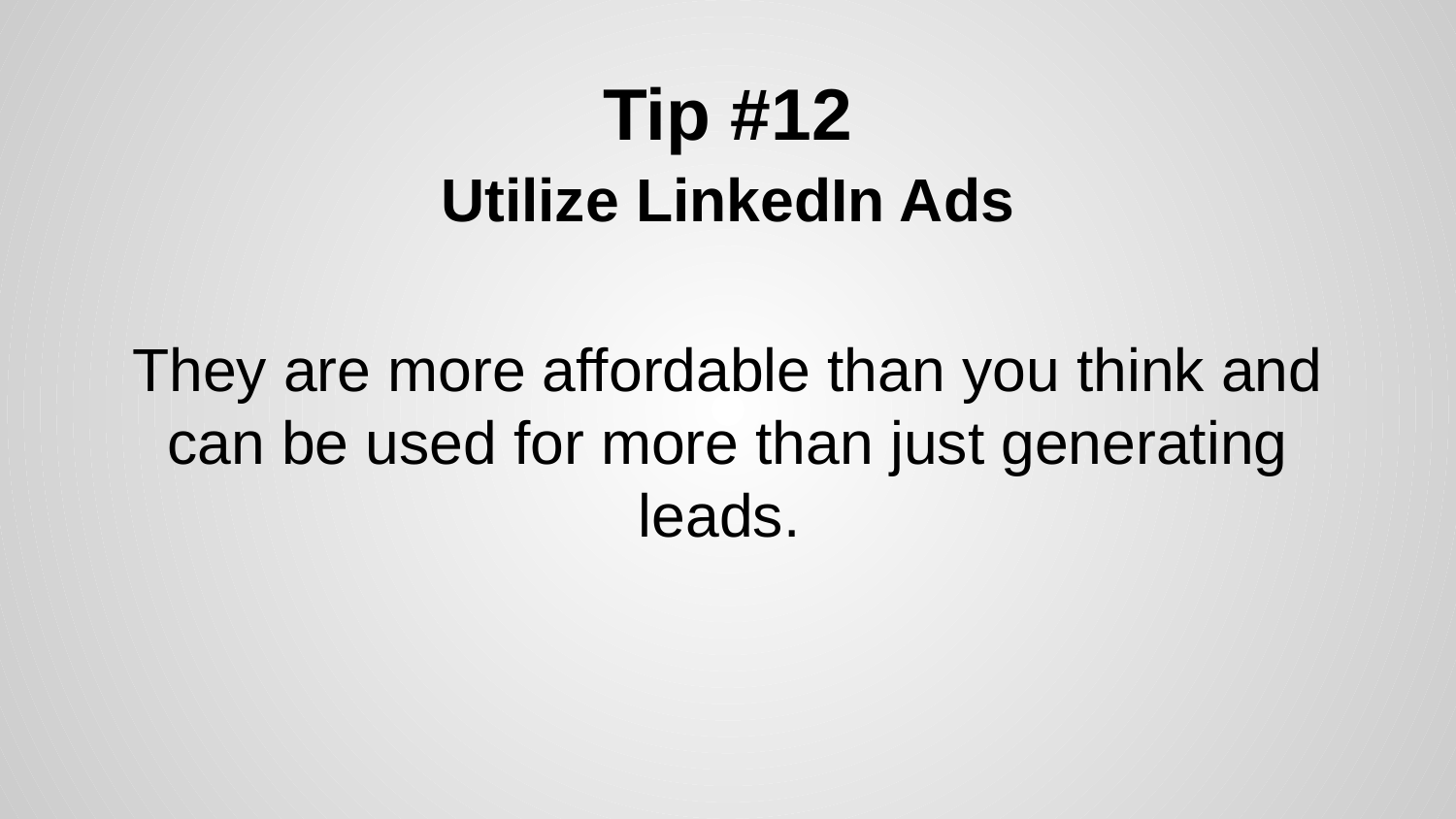

# Tip #12

Utilize LinkedIn Ads

They are more affordable than you think and can be used for more than just generating leads.